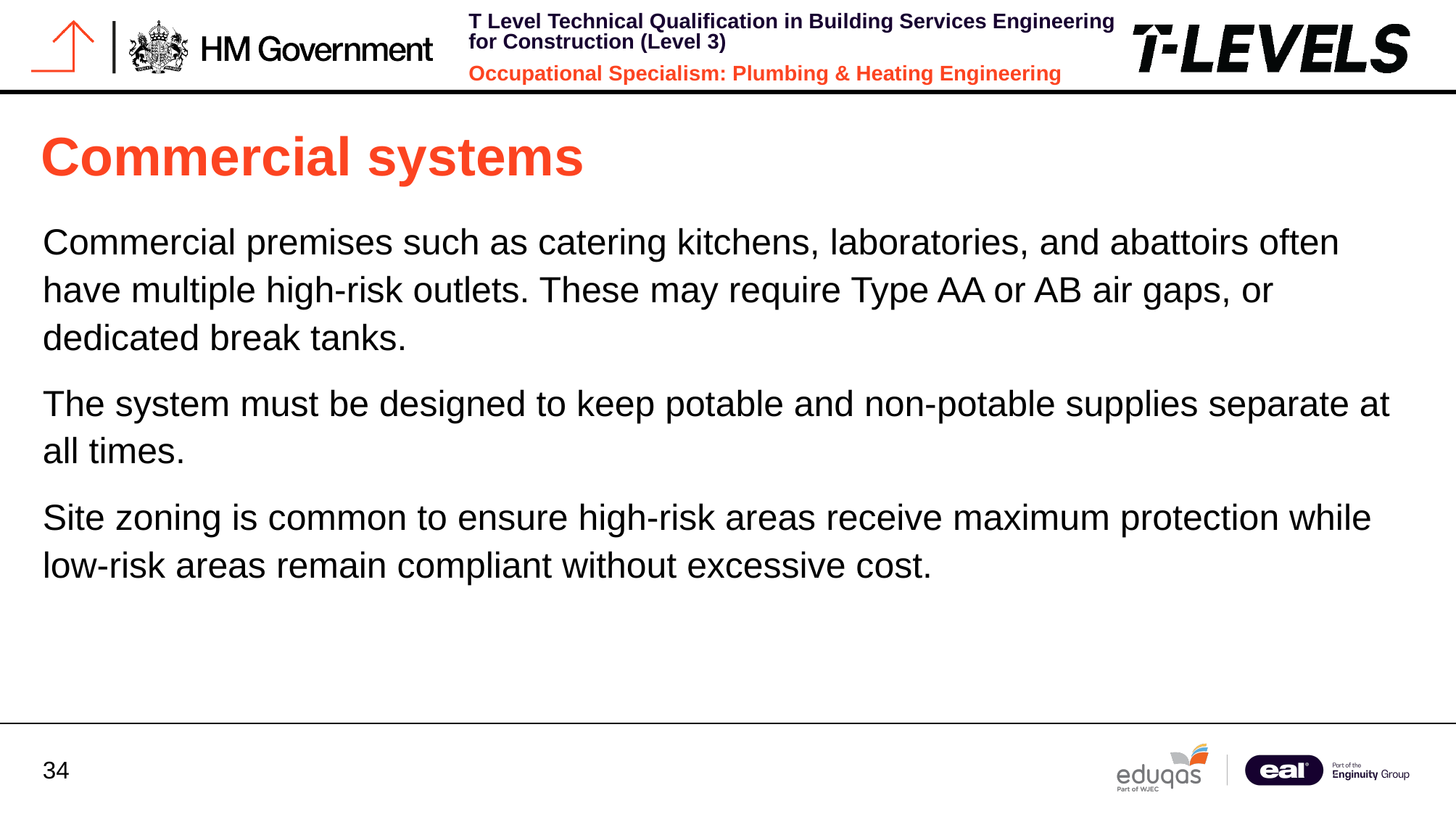

# Commercial systems
Commercial premises such as catering kitchens, laboratories, and abattoirs often have multiple high-risk outlets. These may require Type AA or AB air gaps, or dedicated break tanks.
The system must be designed to keep potable and non-potable supplies separate at all times.
Site zoning is common to ensure high-risk areas receive maximum protection while low-risk areas remain compliant without excessive cost.